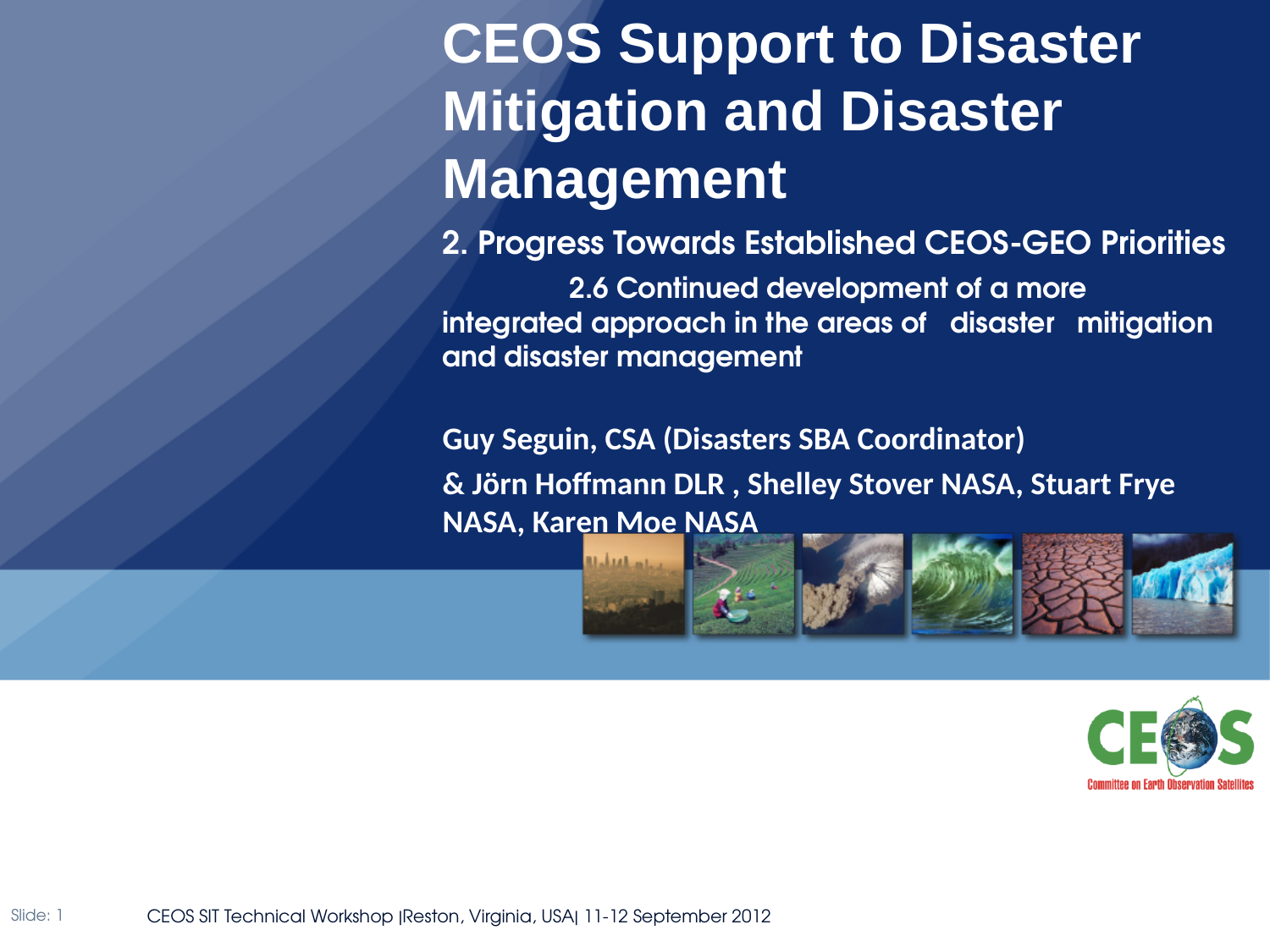

# CEOS Support to Disaster Mitigation and Disaster Management
2. Progress Towards Established CEOS-GEO Priorities
	2.6 Continued development of a more 	integrated approach in the areas of 	disaster 	mitigation and disaster management

Guy Seguin, CSA (Disasters SBA Coordinator)
& Jörn Hoffmann DLR , Shelley Stover NASA, Stuart Frye NASA, Karen Moe NASA